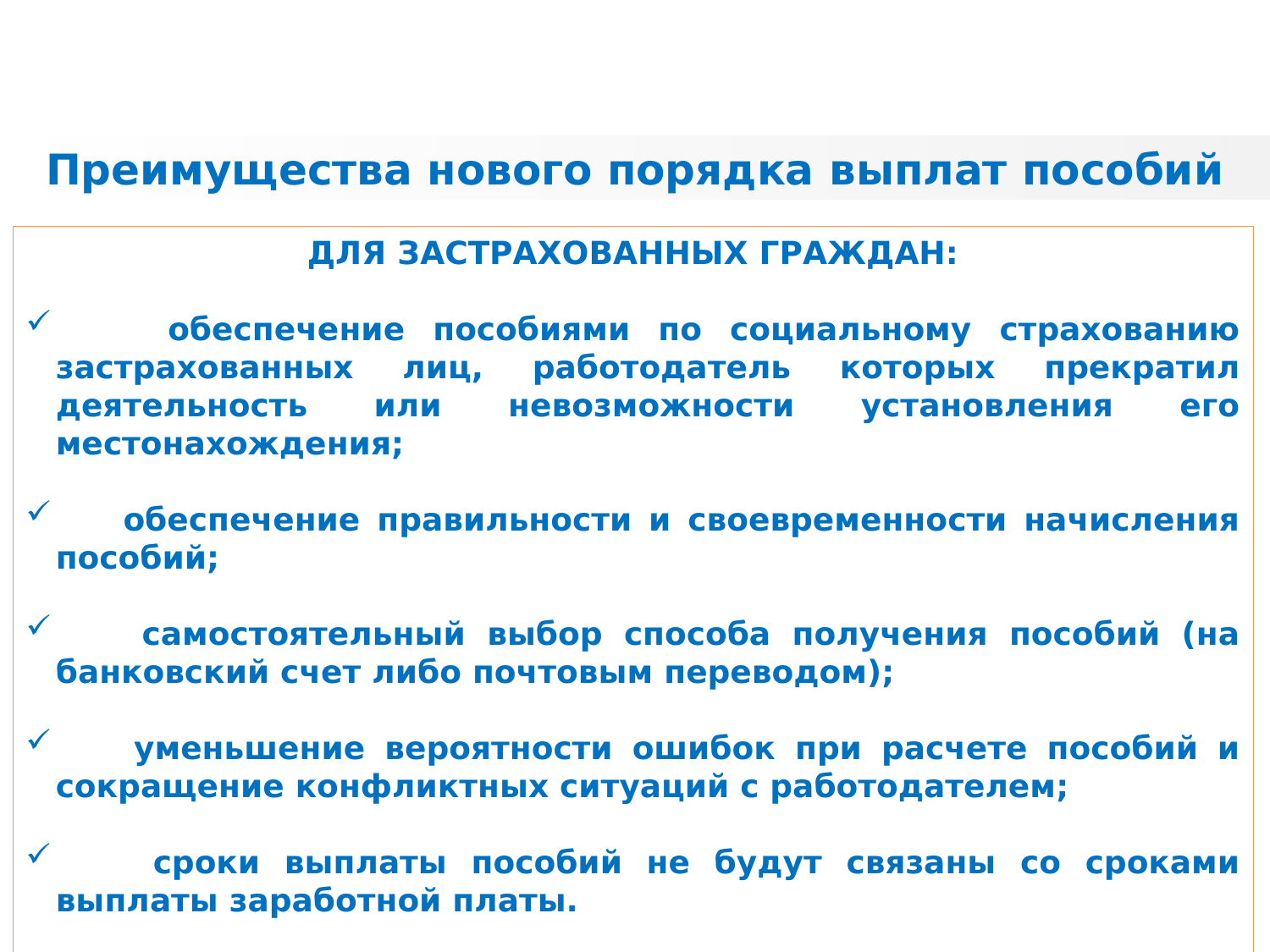

Преимущества нового порядка выплат пособий
ДЛЯ ЗАСТРАХОВАННЫХ ГРАЖДАН:

    обеспечение пособиями по социальному страхованию застрахованных лиц, работодатель которых прекратил деятельность или невозможности установления его местонахождения;

    обеспечение правильности и своевременности начисления пособий;

    самостоятельный выбор способа получения пособий (на банковский счет либо почтовым переводом);

    уменьшение вероятности ошибок при расчете пособий и сокращение конфликтных ситуаций с работодателем;

    сроки выплаты пособий не будут связаны со сроками выплаты заработной платы.